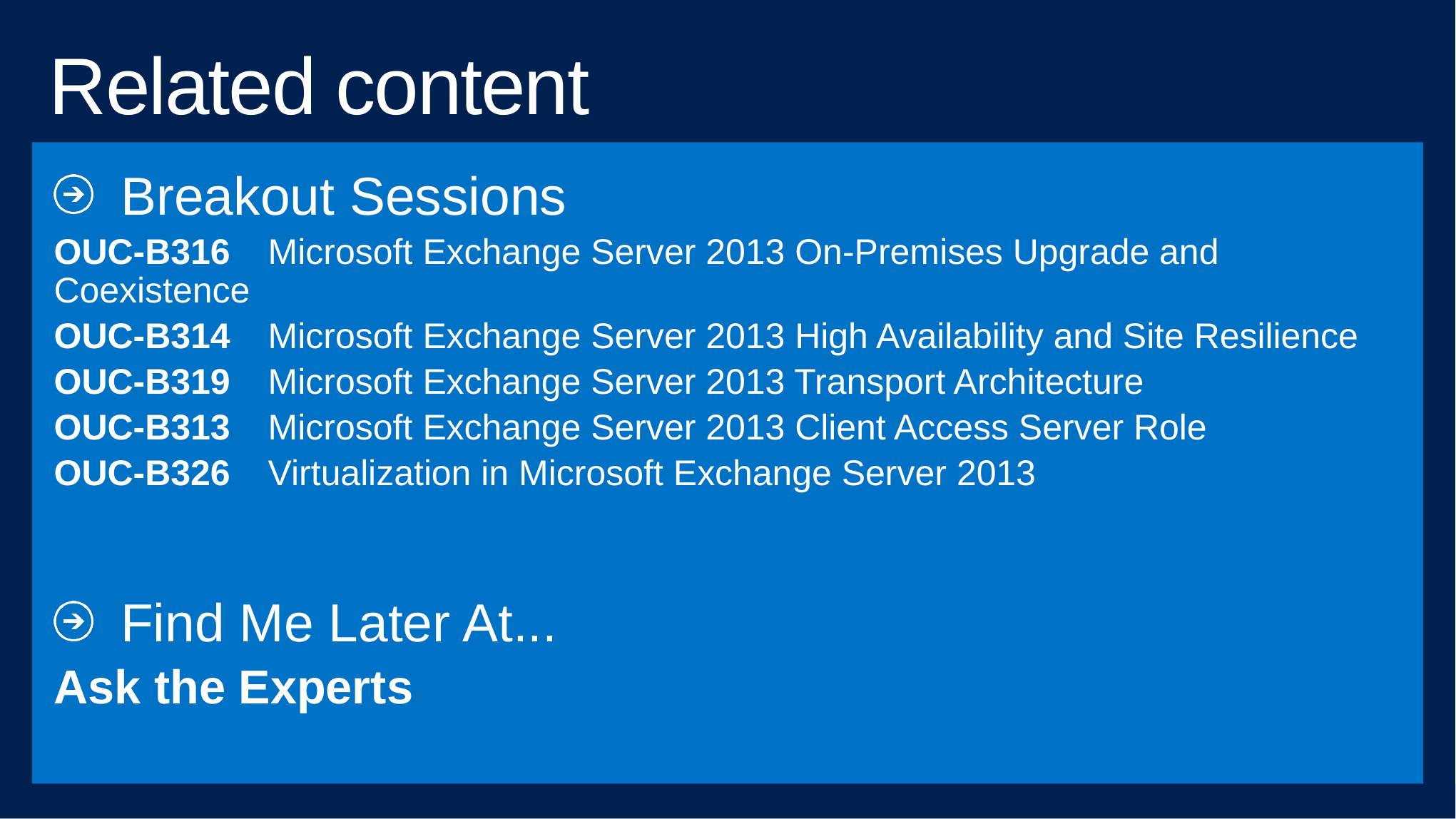

# Related content

Breakout Sessions
OUC-B316	Microsoft Exchange Server 2013 On-Premises Upgrade and Coexistence
OUC-B314	Microsoft Exchange Server 2013 High Availability and Site Resilience
OUC-B319	Microsoft Exchange Server 2013 Transport Architecture
OUC-B313	Microsoft Exchange Server 2013 Client Access Server Role
OUC-B326	Virtualization in Microsoft Exchange Server 2013
Find Me Later At...
Ask the Experts